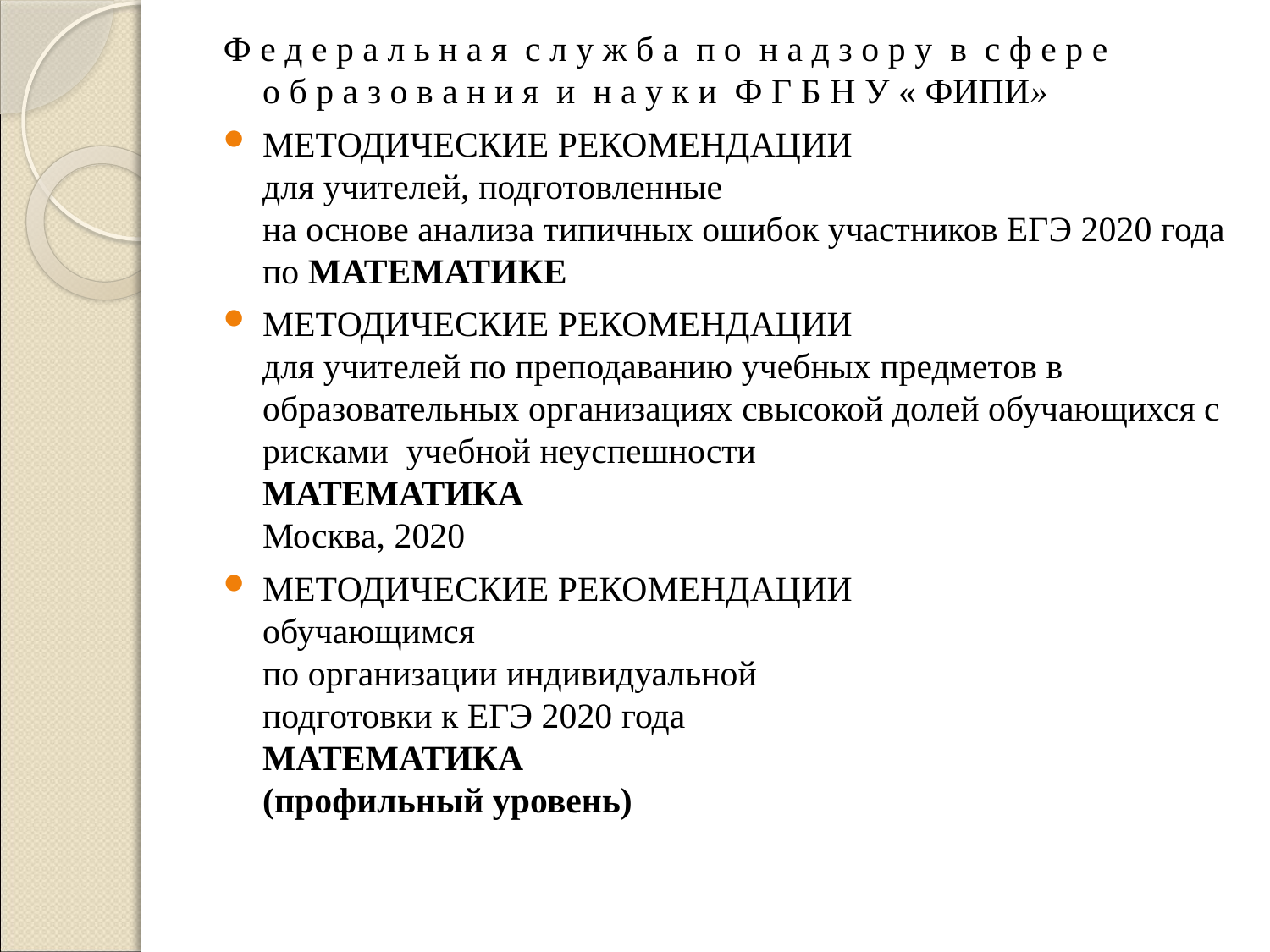

Ф е д е р а л ь н а я  с л у ж б а  п о  н а д з о р у  в  с ф е р е            о б р а з о в а н и я  и  н а у к и  Ф Г Б Н У « ФИПИ»
МЕТОДИЧЕСКИЕ РЕКОМЕНДАЦИИ
для учителей, подготовленные
на основе анализа типичных ошибок участников ЕГЭ 2020 года
по МАТЕМАТИКЕ
МЕТОДИЧЕСКИЕ РЕКОМЕНДАЦИИ
для учителей по преподаванию учебных предметов в образовательных организациях свысокой долей обучающихся с рисками  учебной неуспешности
МАТЕМАТИКА
Москва, 2020
МЕТОДИЧЕСКИЕ РЕКОМЕНДАЦИИ
обучающимся
по организации индивидуальной
подготовки к ЕГЭ 2020 года
МАТЕМАТИКА
(профильный уровень)

#